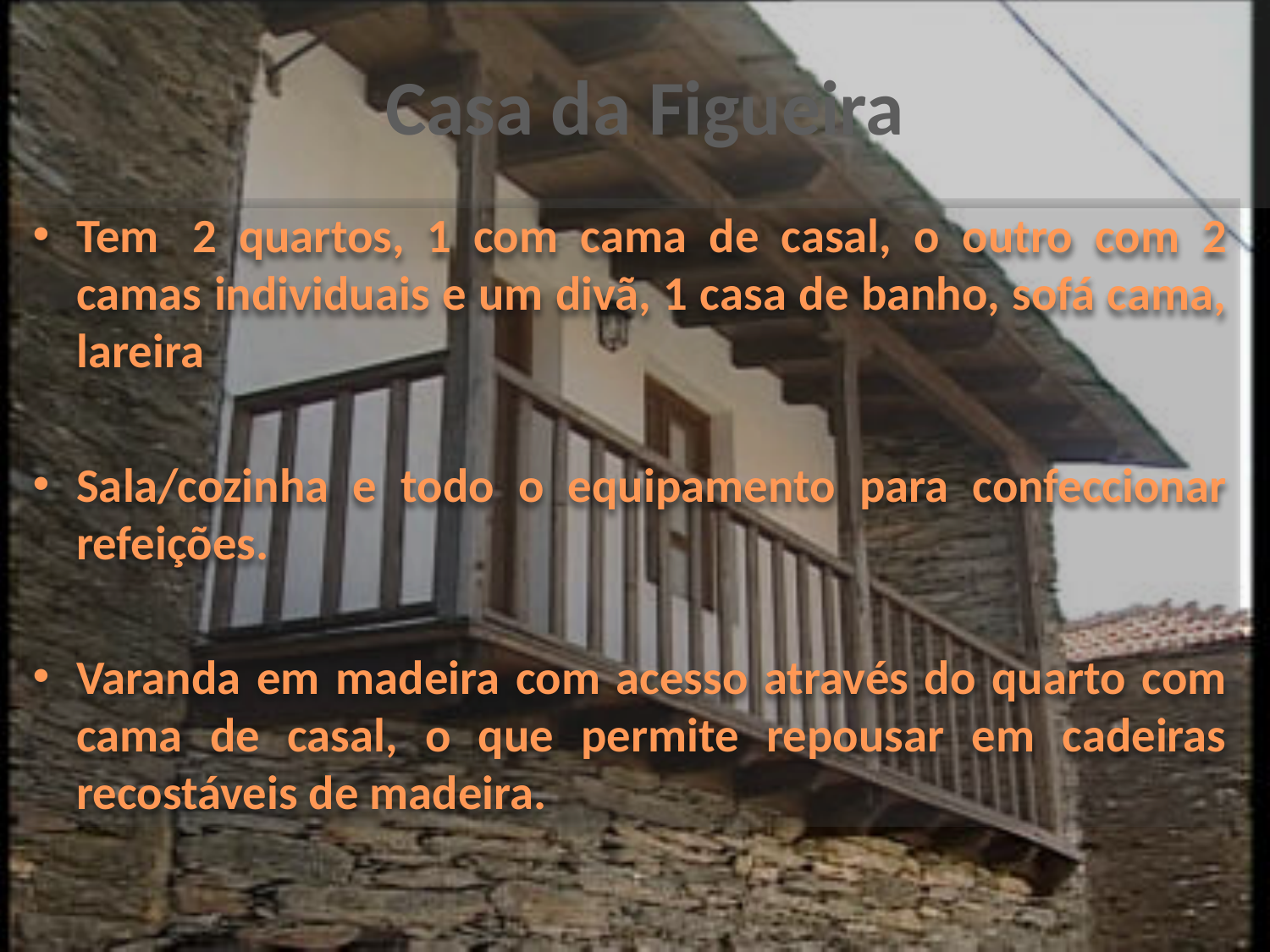

# Casa da Figueira
Tem  2 quartos, 1 com cama de casal, o outro com 2 camas individuais e um divã, 1 casa de banho, sofá cama, lareira

Sala/cozinha e todo o equipamento para confeccionar refeições.

Varanda em madeira com acesso através do quarto com cama de casal, o que permite repousar em cadeiras recostáveis de madeira.